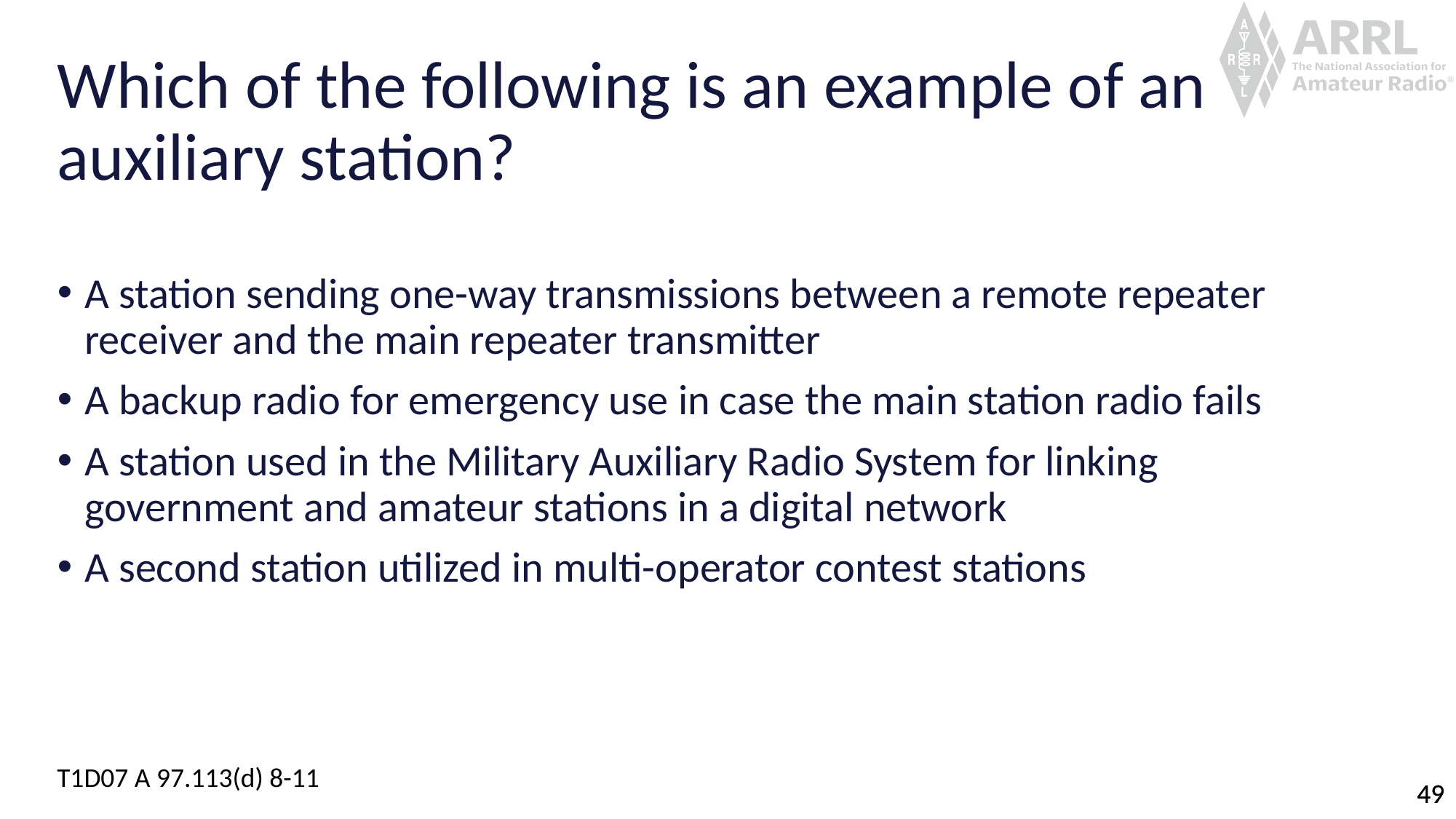

# Which of the following is an example of an auxiliary station?
A station sending one-way transmissions between a remote repeater receiver and the main repeater transmitter
A backup radio for emergency use in case the main station radio fails
A station used in the Military Auxiliary Radio System for linking government and amateur stations in a digital network
A second station utilized in multi-operator contest stations
T1D07 A 97.113(d) 8-11